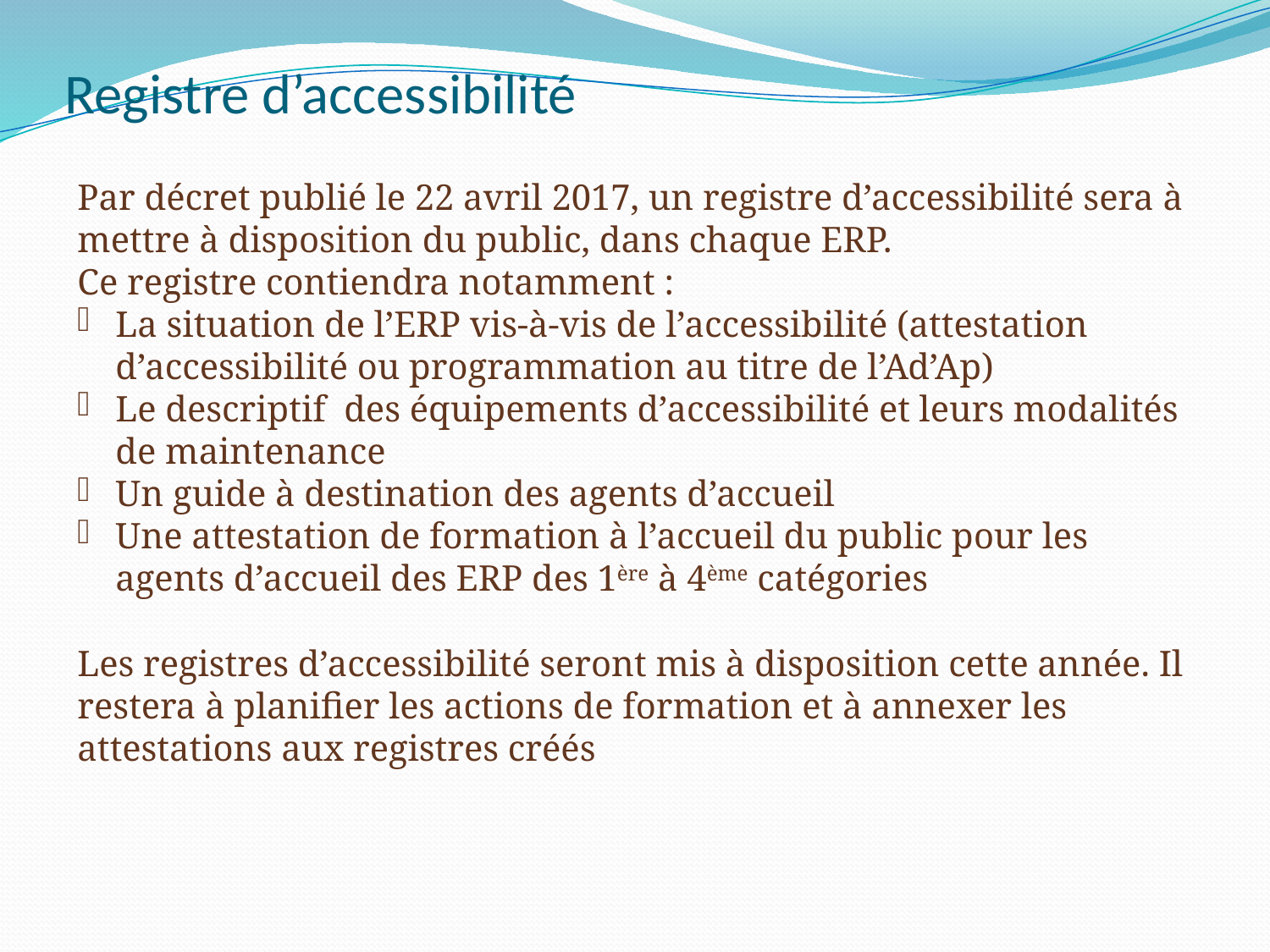

# Registre d’accessibilité

Par décret publié le 22 avril 2017, un registre d’accessibilité sera à mettre à disposition du public, dans chaque ERP.
Ce registre contiendra notamment :
La situation de l’ERP vis-à-vis de l’accessibilité (attestation d’accessibilité ou programmation au titre de l’Ad’Ap)
Le descriptif  des équipements d’accessibilité et leurs modalités de maintenance
Un guide à destination des agents d’accueil
Une attestation de formation à l’accueil du public pour les agents d’accueil des ERP des 1ère à 4ème catégories

Les registres d’accessibilité seront mis à disposition cette année. Il restera à planifier les actions de formation et à annexer les attestations aux registres créés